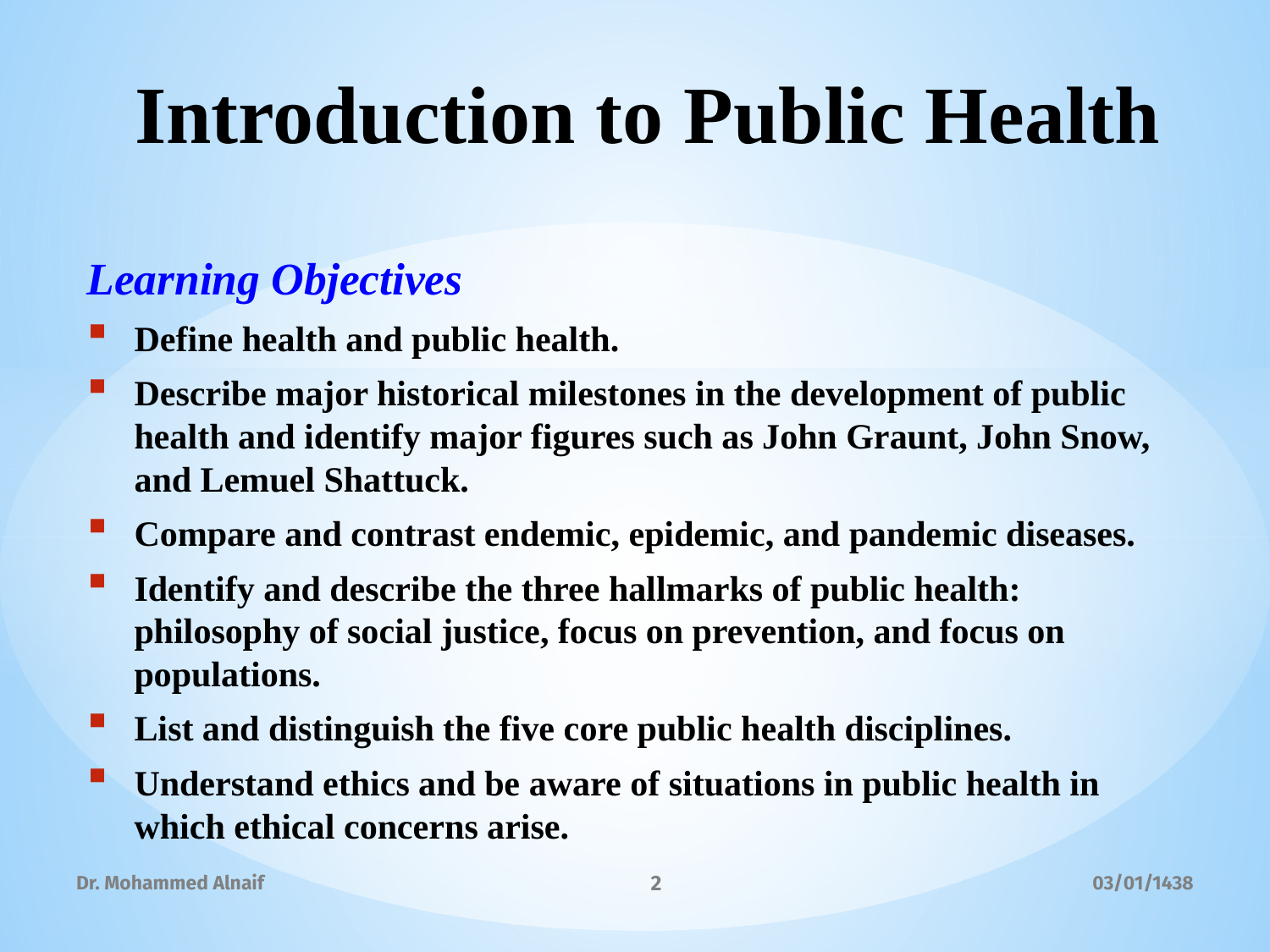

# Introduction to Public Health
Learning Objectives
Define health and public health.
Describe major historical milestones in the development of public health and identify major figures such as John Graunt, John Snow, and Lemuel Shattuck.
Compare and contrast endemic, epidemic, and pandemic diseases.
Identify and describe the three hallmarks of public health: philosophy of social justice, focus on prevention, and focus on populations.
List and distinguish the five core public health disciplines.
Understand ethics and be aware of situations in public health in which ethical concerns arise.
Dr. Mohammed Alnaif
2
03/01/1438